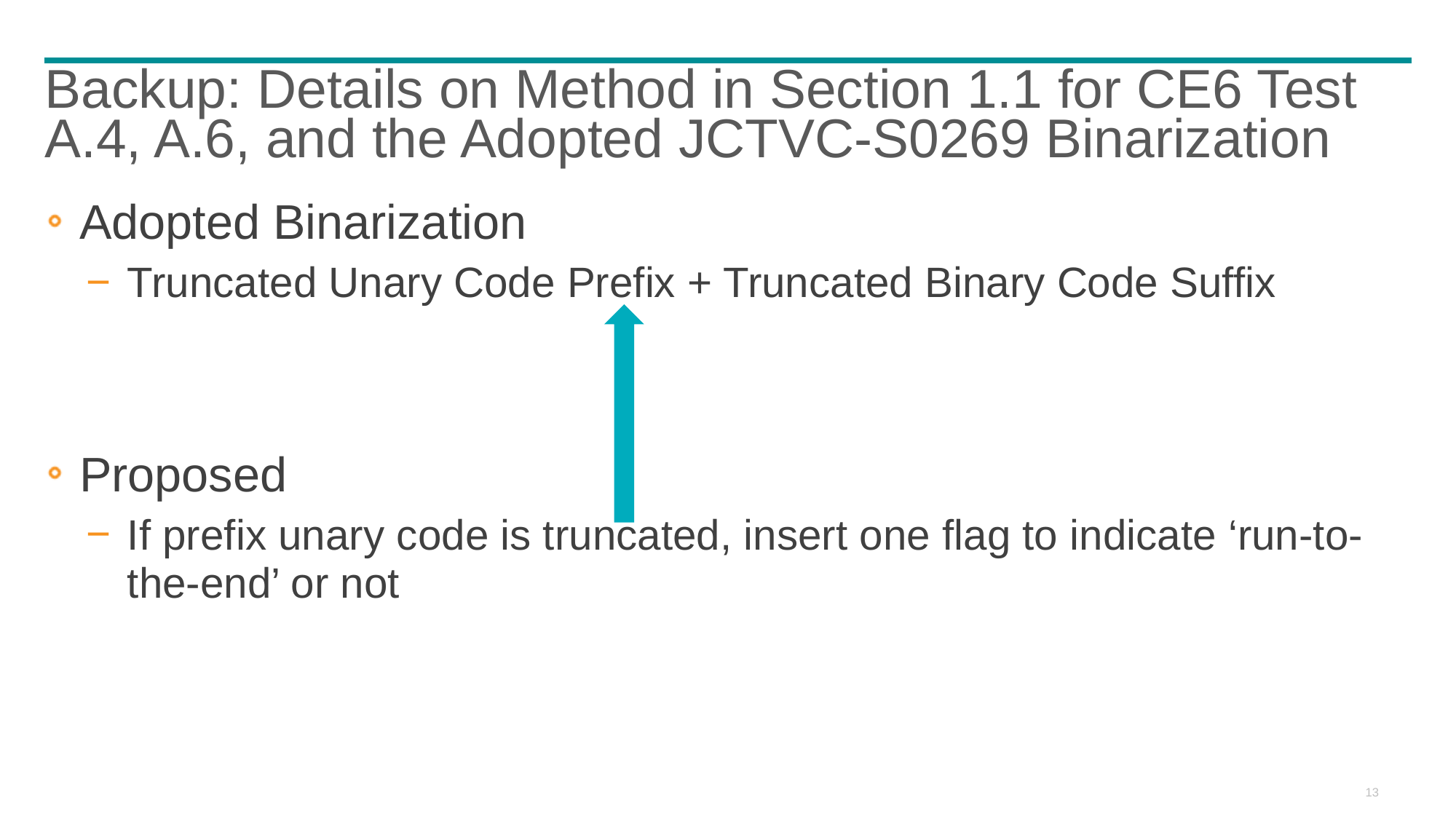

# Backup: Details on Method in Section 1.1 for CE6 Test A.4, A.6, and the Adopted JCTVC-S0269 Binarization
Adopted Binarization
Truncated Unary Code Prefix + Truncated Binary Code Suffix

Proposed
If prefix unary code is truncated, insert one flag to indicate ‘run-to-the-end’ or not